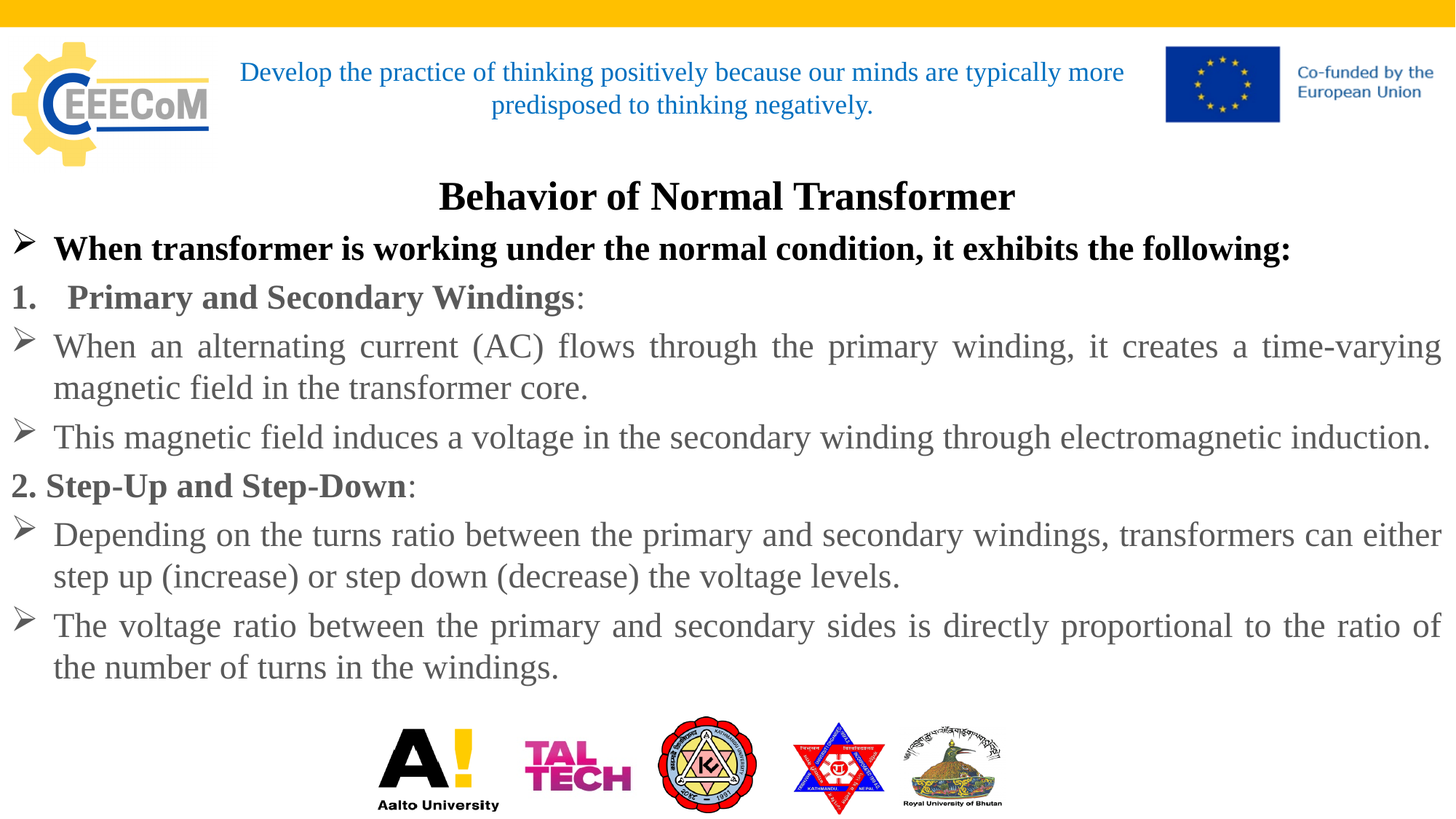

# Develop the practice of thinking positively because our minds are typically more predisposed to thinking negatively.
Behavior of Normal Transformer
When transformer is working under the normal condition, it exhibits the following:
Primary and Secondary Windings:
When an alternating current (AC) flows through the primary winding, it creates a time-varying magnetic field in the transformer core.
This magnetic field induces a voltage in the secondary winding through electromagnetic induction.
2. Step-Up and Step-Down:
Depending on the turns ratio between the primary and secondary windings, transformers can either step up (increase) or step down (decrease) the voltage levels.
The voltage ratio between the primary and secondary sides is directly proportional to the ratio of the number of turns in the windings.